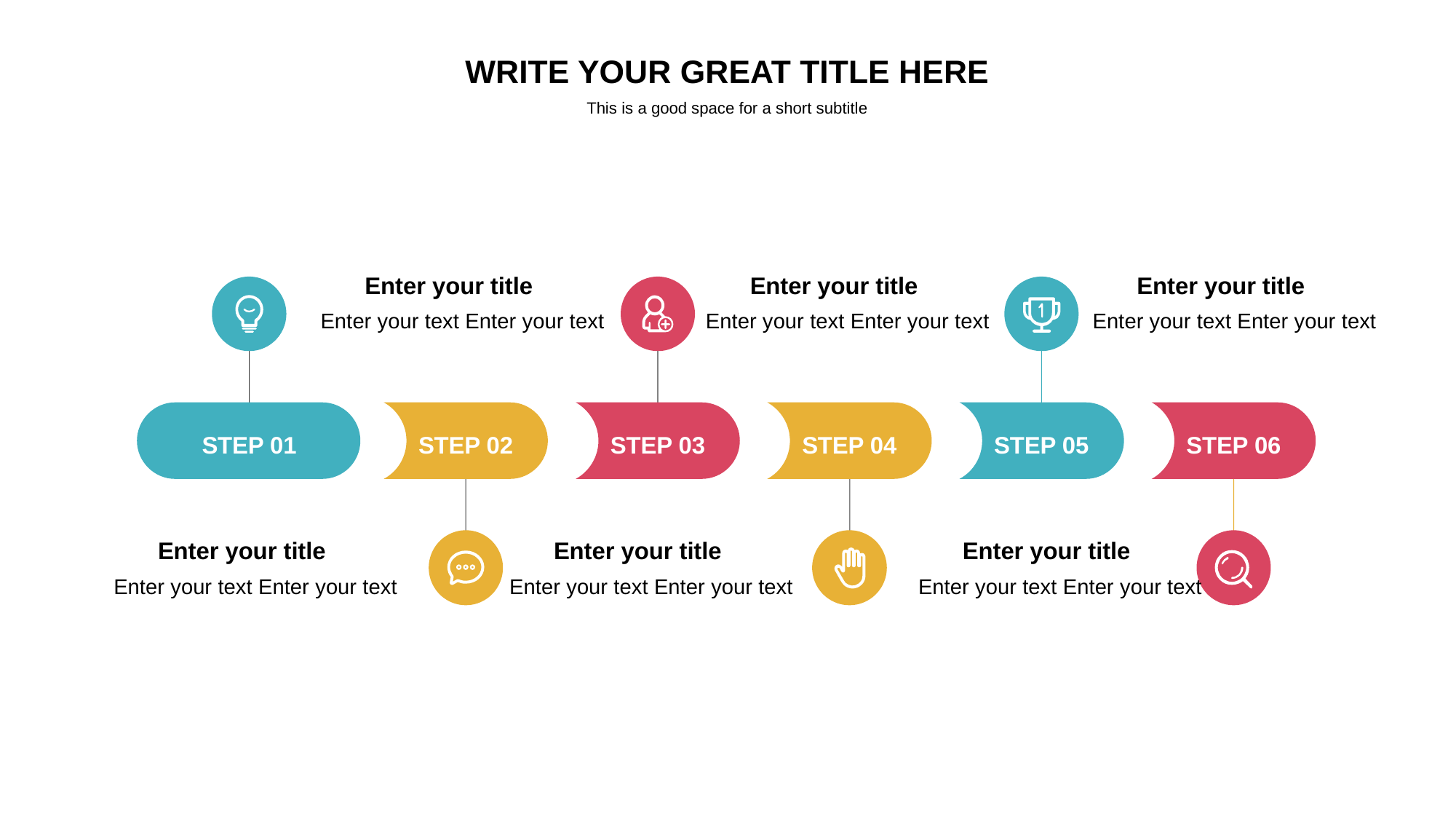

Enter your title
Enter your title
Enter your title

Enter your text Enter your text
Enter your text Enter your text

Enter your text Enter your text

STEP 01
STEP 02
STEP 03
STEP 04
STEP 05
STEP 06

Enter your title
Enter your title
Enter your title

Enter your text Enter your text
Enter your text Enter your text
Enter your text Enter your text